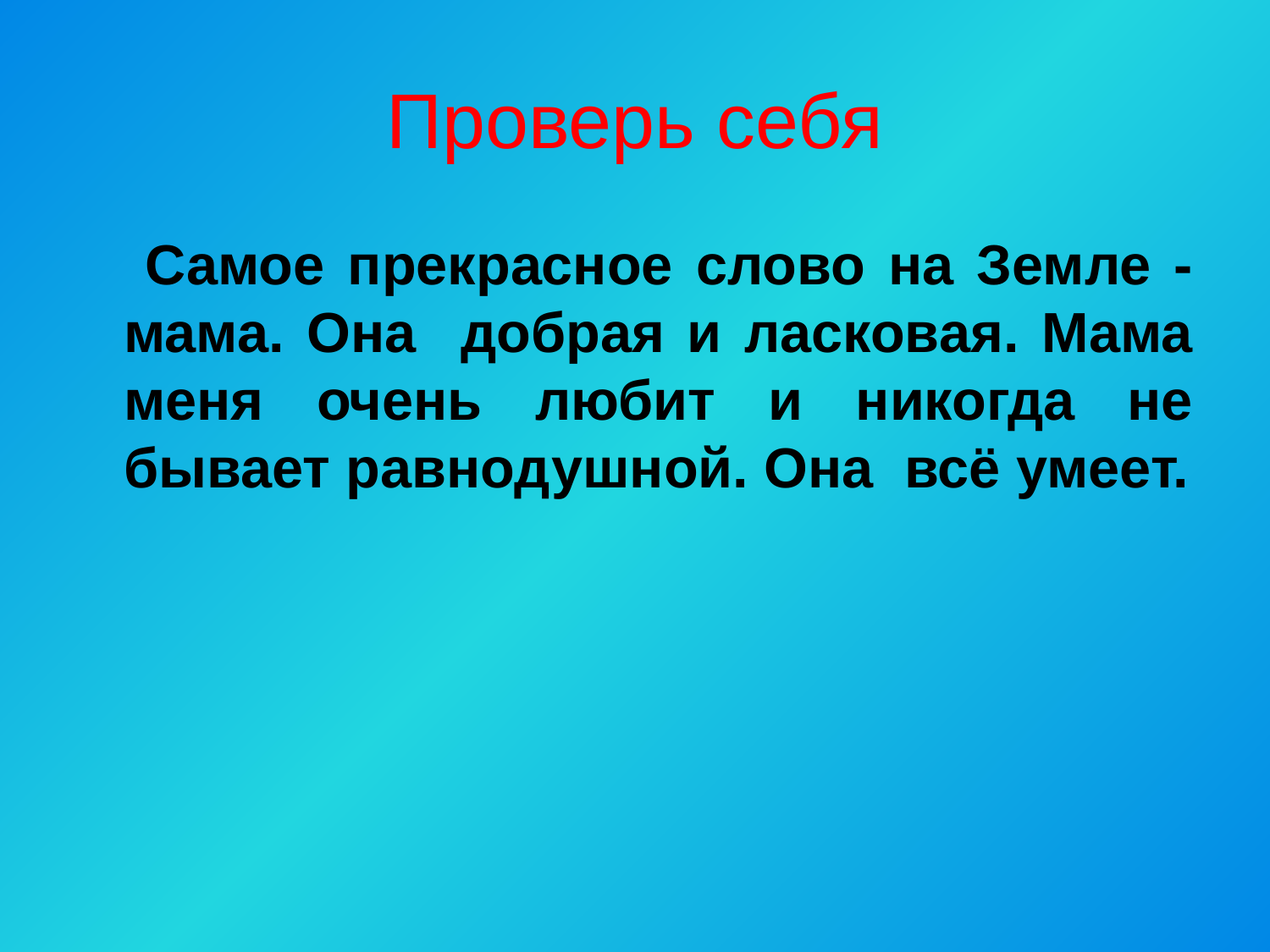

# Проверь себя
   Самое прекрасное слово на Земле - мама. Она  добрая и ласковая. Мама меня очень любит и никогда не бывает равнодушной. Она  всё умеет.